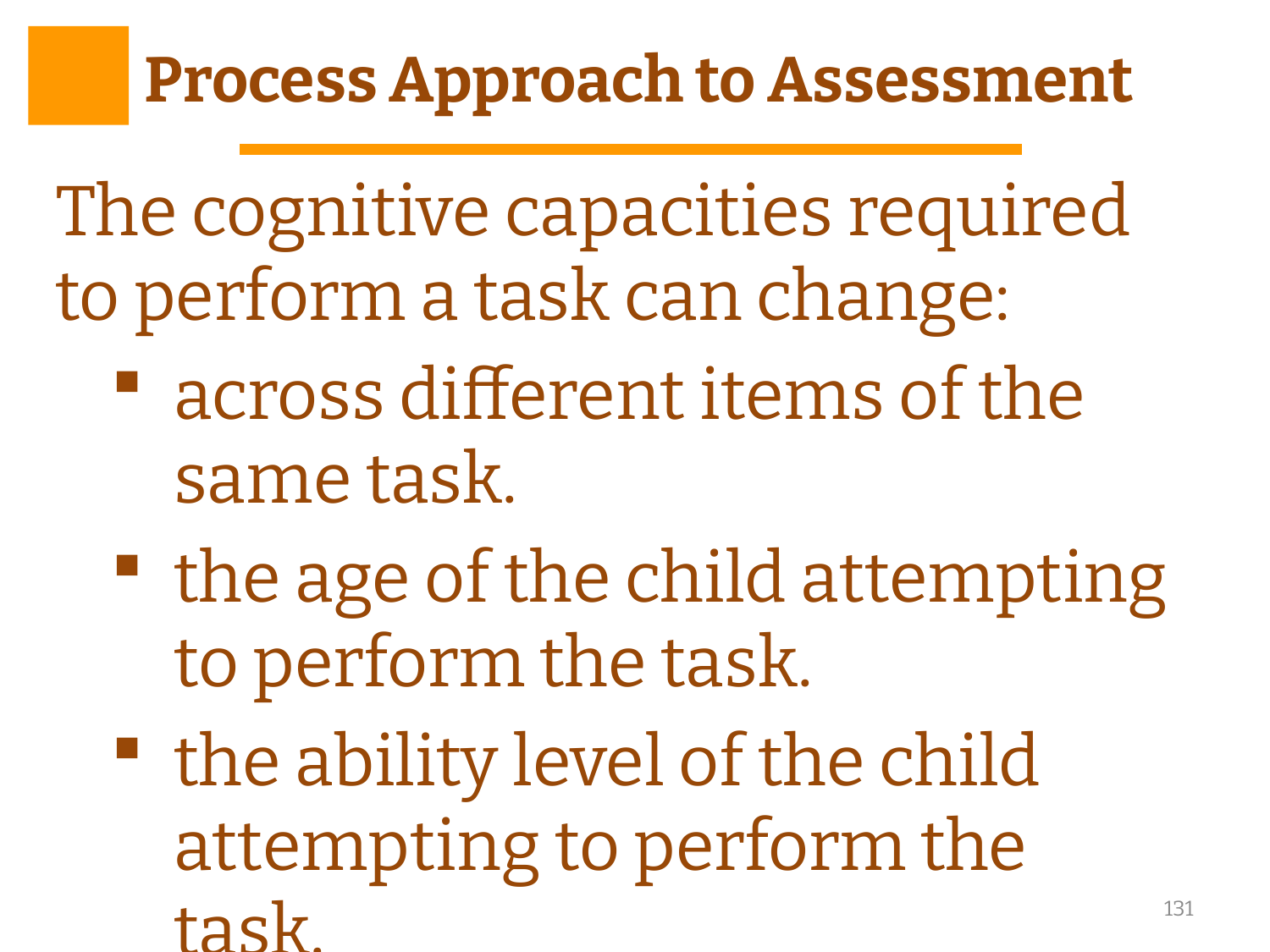

# Process Approach to Assessment

The cognitive capacities required to perform a task can change:
across different items of the same task.
the age of the child attempting to perform the task.
the ability level of the child attempting to perform the task.
131